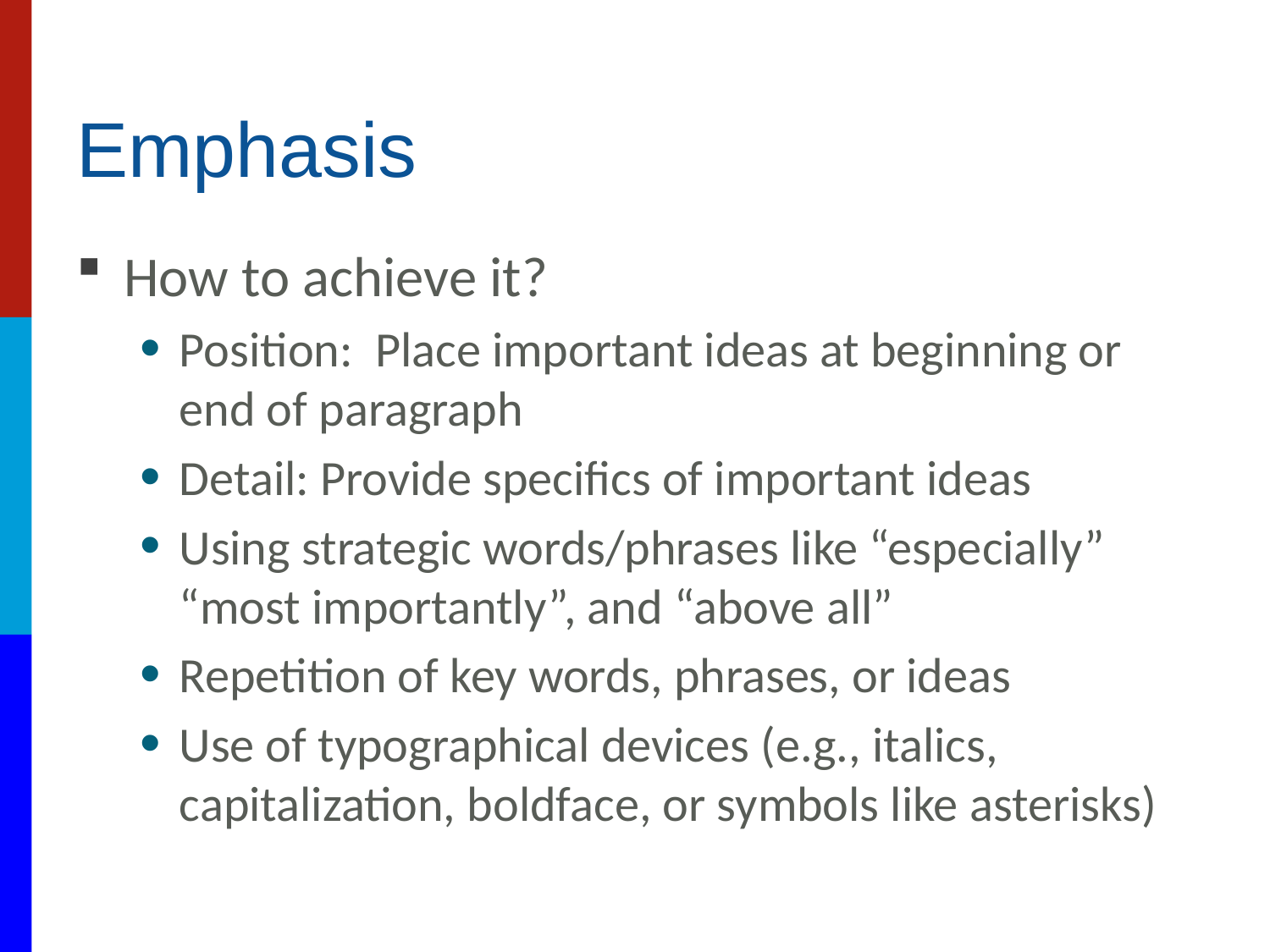

# Emphasis
How to achieve it?
Position:  Place important ideas at beginning or end of paragraph
Detail: Provide specifics of important ideas
Using strategic words/phrases like “especially” “most importantly”, and “above all”
Repetition of key words, phrases, or ideas
Use of typographical devices (e.g., italics,  capitalization, boldface, or symbols like asterisks)